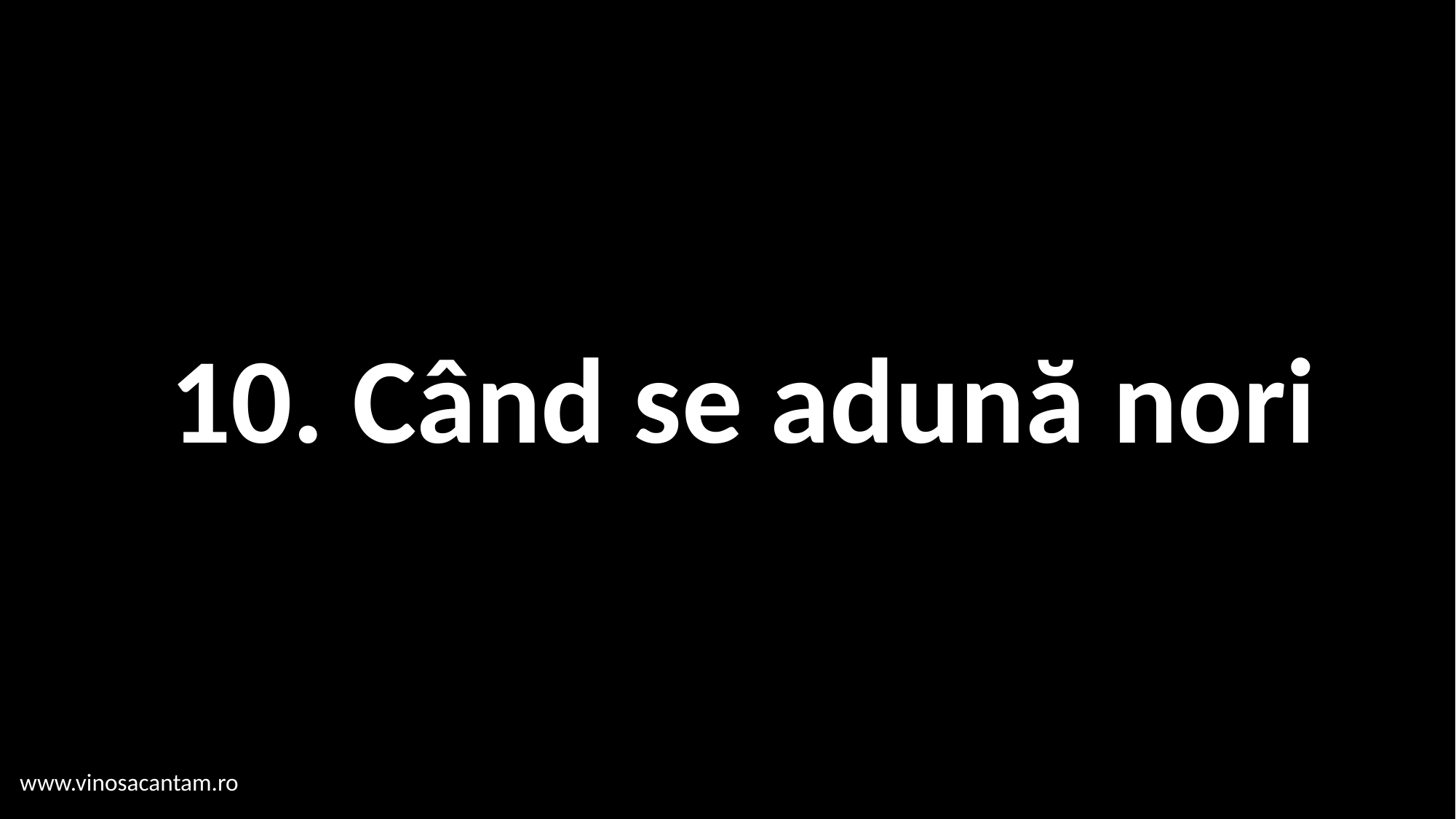

# 10. Când se adună nori
www.vinosacantam.ro